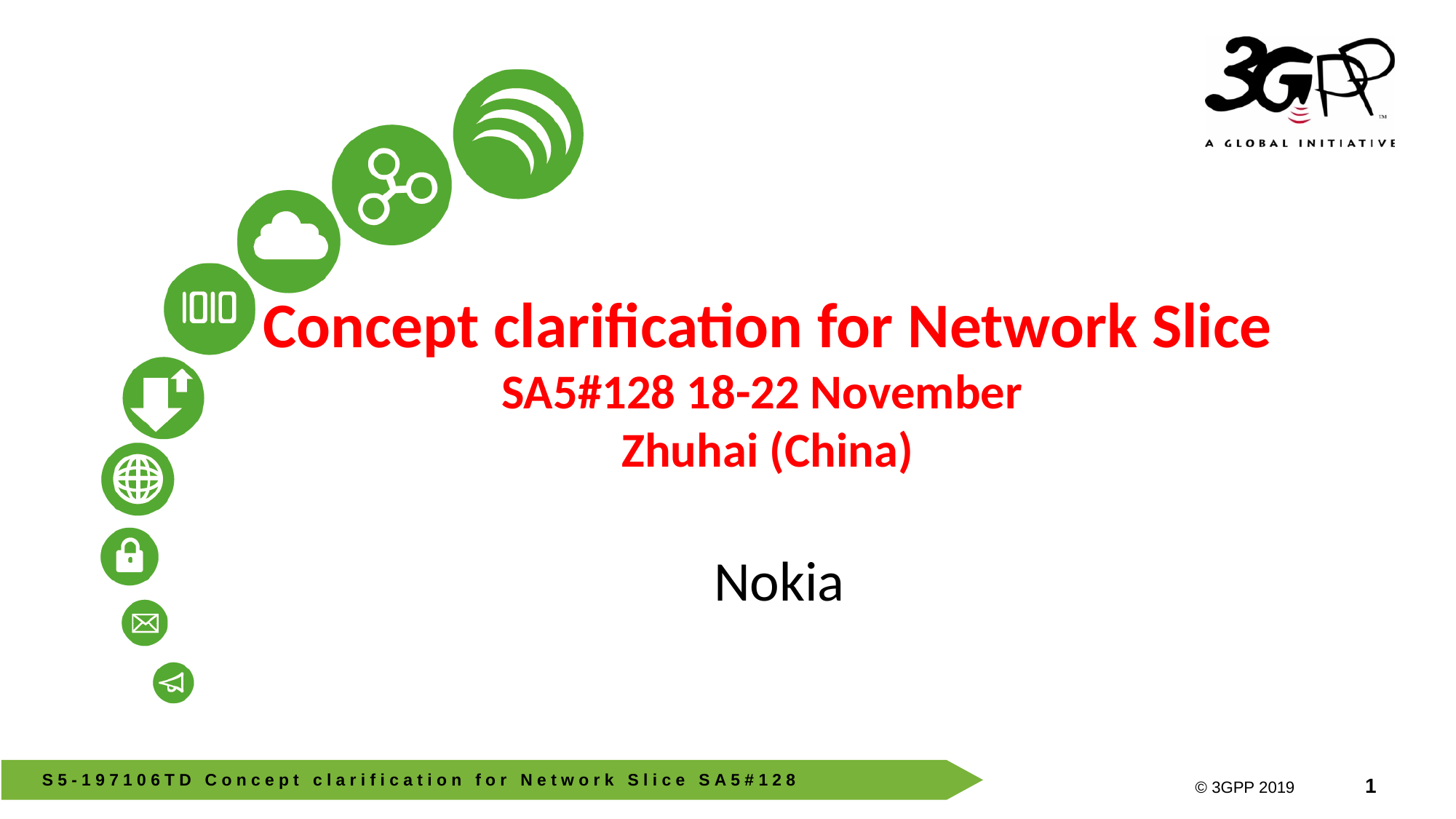

# Concept clarification for Network Slice SA5#128 18-22 November Zhuhai (China)
Nokia